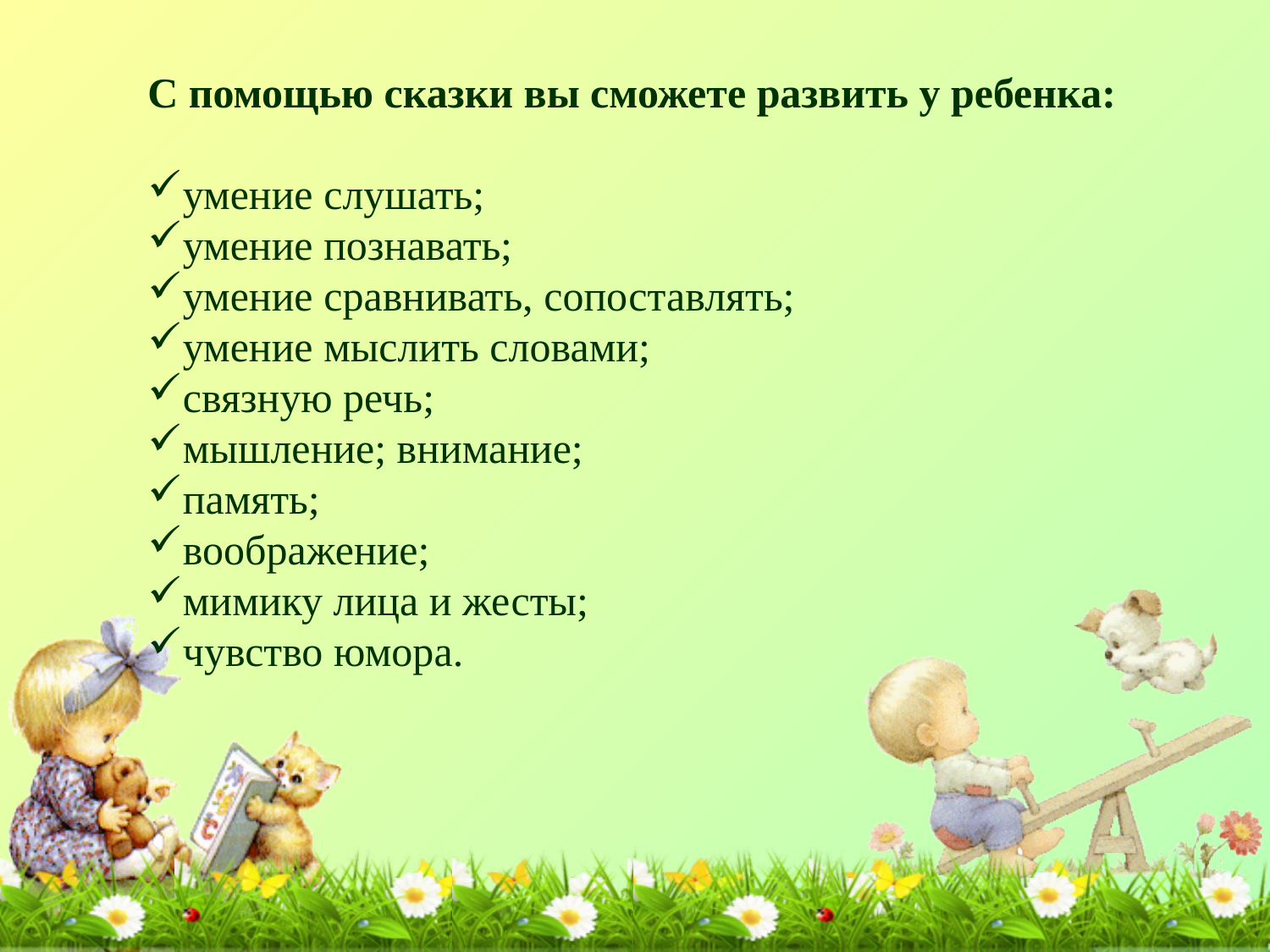

С помощью сказки вы сможете развить у ребенка:

умение слушать;
умение познавать;
умение сравнивать, сопоставлять;
умение мыслить словами;
связную речь;
мышление; внимание;
память;
воображение;
мимику лица и жесты;
чувство юмора.